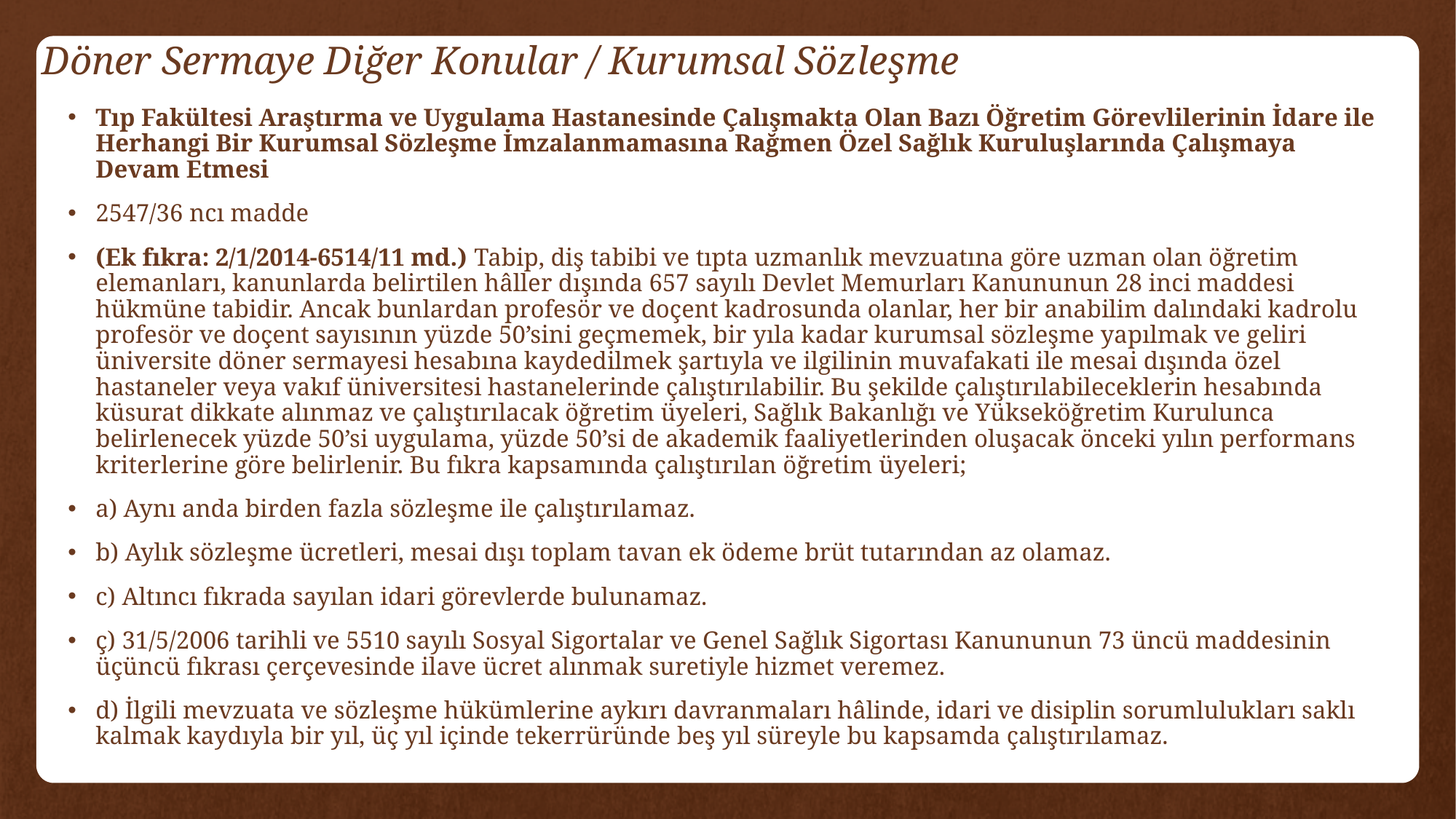

# Döner Sermaye Diğer Konular / Kurumsal Sözleşme
Tıp Fakültesi Araştırma ve Uygulama Hastanesinde Çalışmakta Olan Bazı Öğretim Görevlilerinin İdare ile Herhangi Bir Kurumsal Sözleşme İmzalanmamasına Rağmen Özel Sağlık Kuruluşlarında Çalışmaya Devam Etmesi
2547/36 ncı madde
(Ek fıkra: 2/1/2014-6514/11 md.) Tabip, diş tabibi ve tıpta uzmanlık mevzuatına göre uzman olan öğretim elemanları, kanunlarda belirtilen hâller dışında 657 sayılı Devlet Memurları Kanununun 28 inci maddesi hükmüne tabidir. Ancak bunlardan profesör ve doçent kadrosunda olanlar, her bir anabilim dalındaki kadrolu profesör ve doçent sayısının yüzde 50’sini geçmemek, bir yıla kadar kurumsal sözleşme yapılmak ve geliri üniversite döner sermayesi hesabına kaydedilmek şartıyla ve ilgilinin muvafakati ile mesai dışında özel hastaneler veya vakıf üniversitesi hastanelerinde çalıştırılabilir. Bu şekilde çalıştırılabileceklerin hesabında küsurat dikkate alınmaz ve çalıştırılacak öğretim üyeleri, Sağlık Bakanlığı ve Yükseköğretim Kurulunca belirlenecek yüzde 50’si uygulama, yüzde 50’si de akademik faaliyetlerinden oluşacak önceki yılın performans kriterlerine göre belirlenir. Bu fıkra kapsamında çalıştırılan öğretim üyeleri;
a) Aynı anda birden fazla sözleşme ile çalıştırılamaz.
b) Aylık sözleşme ücretleri, mesai dışı toplam tavan ek ödeme brüt tutarından az olamaz.
c) Altıncı fıkrada sayılan idari görevlerde bulunamaz.
ç) 31/5/2006 tarihli ve 5510 sayılı Sosyal Sigortalar ve Genel Sağlık Sigortası Kanununun 73 üncü maddesinin üçüncü fıkrası çerçevesinde ilave ücret alınmak suretiyle hizmet veremez.
d) İlgili mevzuata ve sözleşme hükümlerine aykırı davranmaları hâlinde, idari ve disiplin sorumlulukları saklı kalmak kaydıyla bir yıl, üç yıl içinde tekerrüründe beş yıl süreyle bu kapsamda çalıştırılamaz.